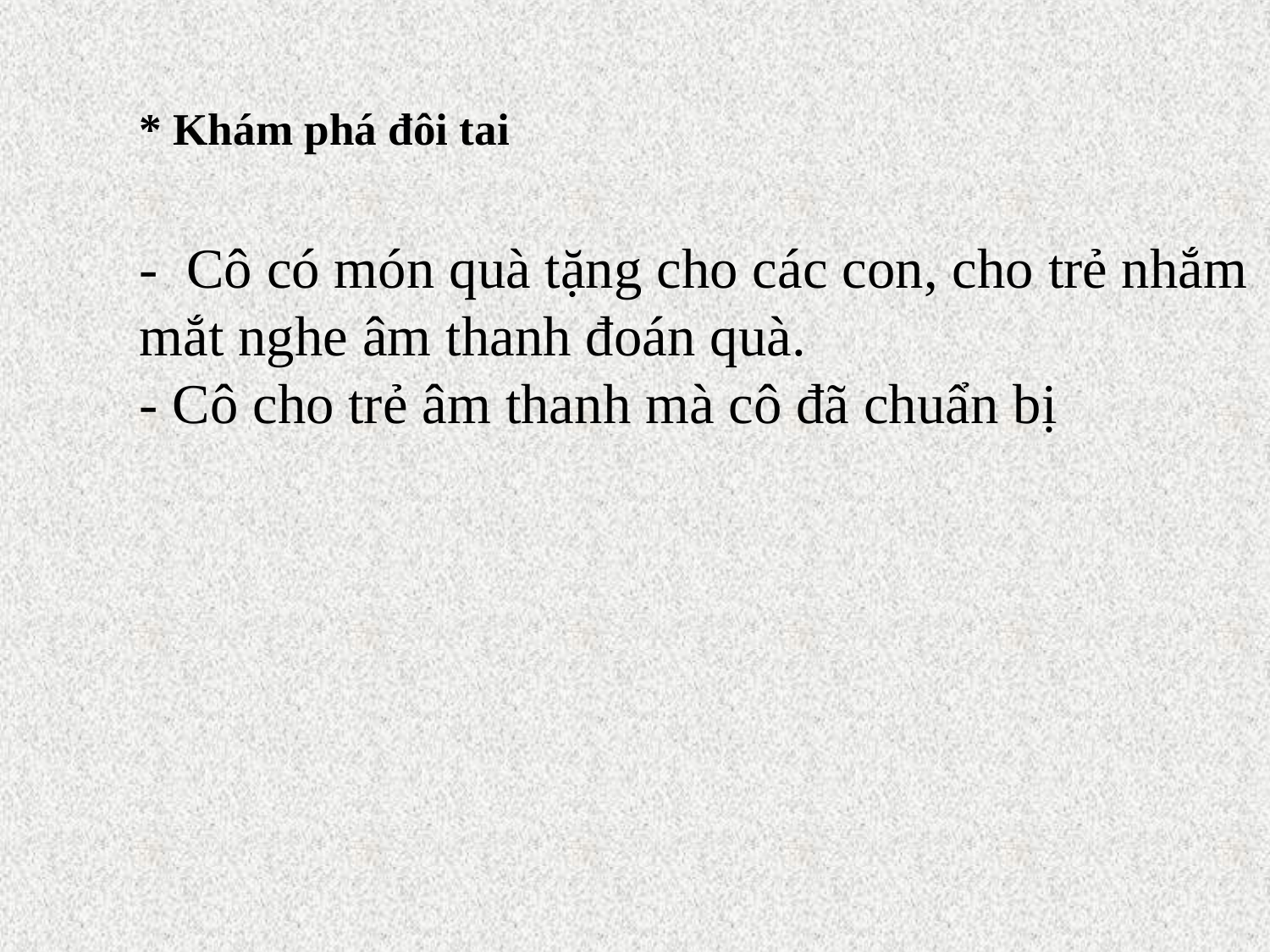

* Khám phá đôi tai

-  Cô có món quà tặng cho các con, cho trẻ nhắm mắt nghe âm thanh đoán quà.
- Cô cho trẻ âm thanh mà cô đã chuẩn bị